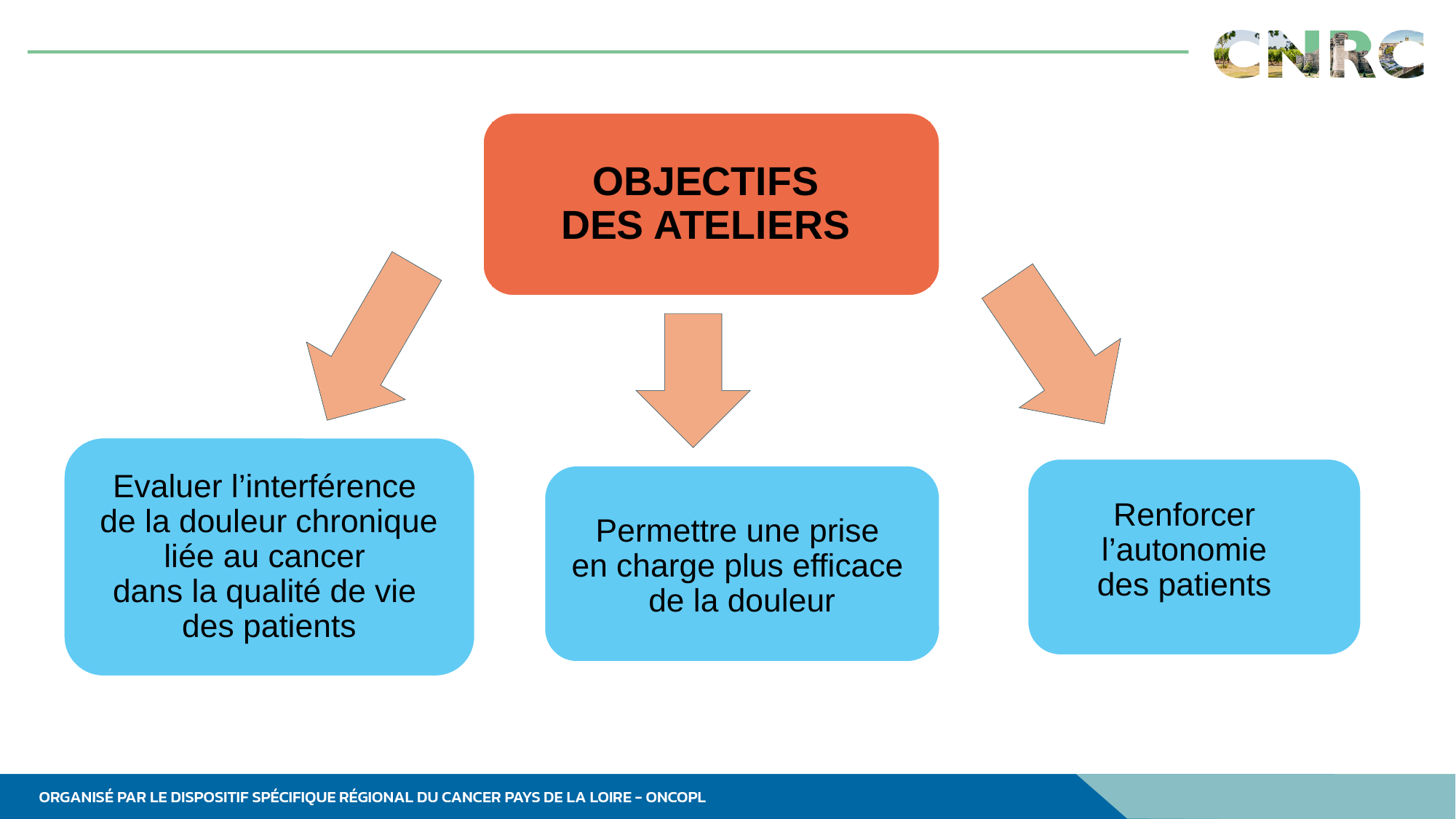

OBJECTIFS
DES ATELIERS

Evaluer l’interférence
de la douleur chronique liée au cancer
dans la qualité de vie
des patients

Renforcer
l’autonomie
des patients

Permettre une prise
en charge plus efficace
de la douleur